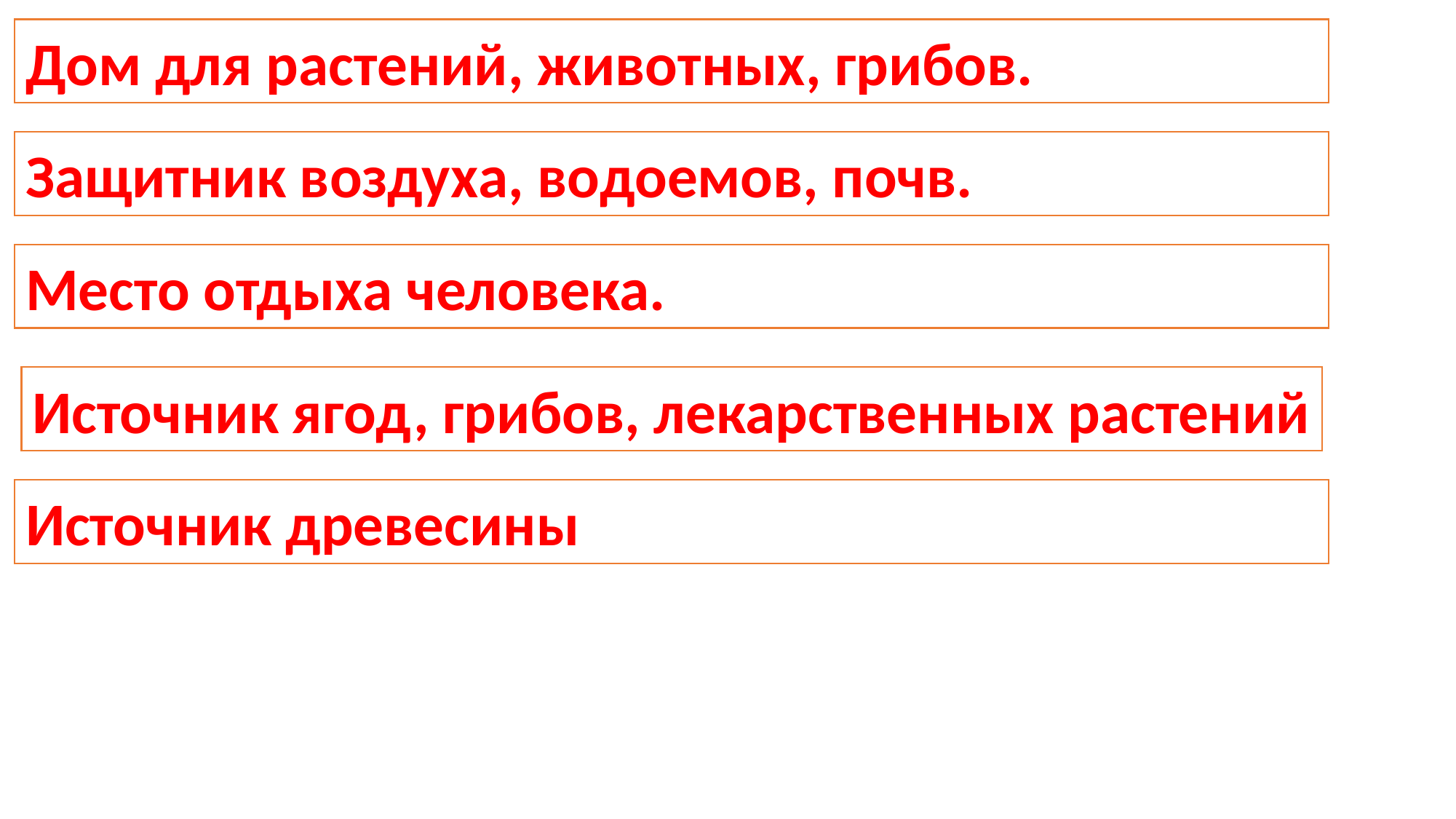

Дом для растений, животных, грибов.
Защитник воздуха, водоемов, почв.
Место отдыха человека.
Источник ягод, грибов, лекарственных растений
Источник древесины